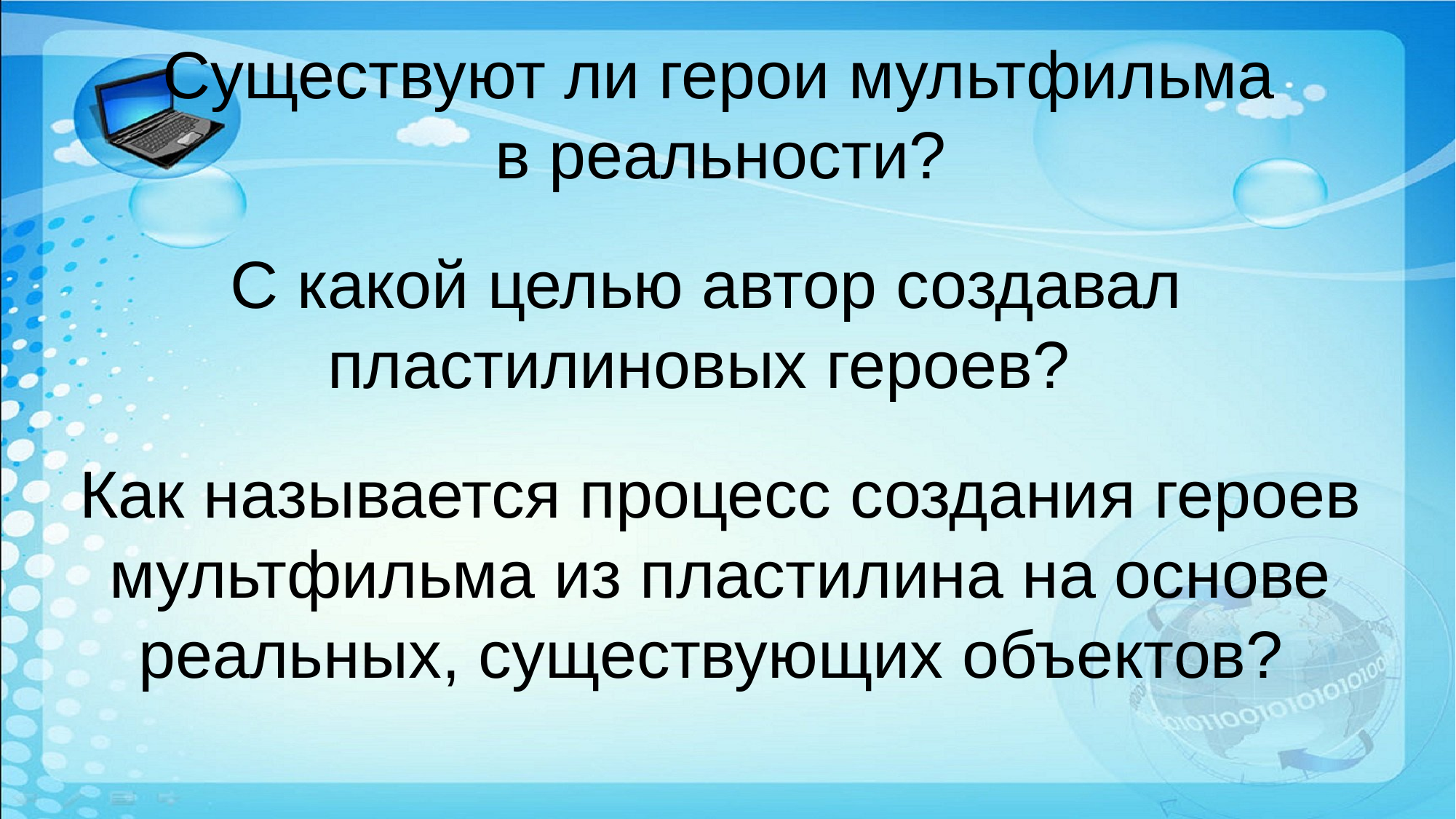

Существуют ли герои мультфильма
в реальности?
 С какой целью автор создавал
пластилиновых героев?
Как называется процесс создания героев мультфильма из пластилина на основе реальных, существующих объектов?